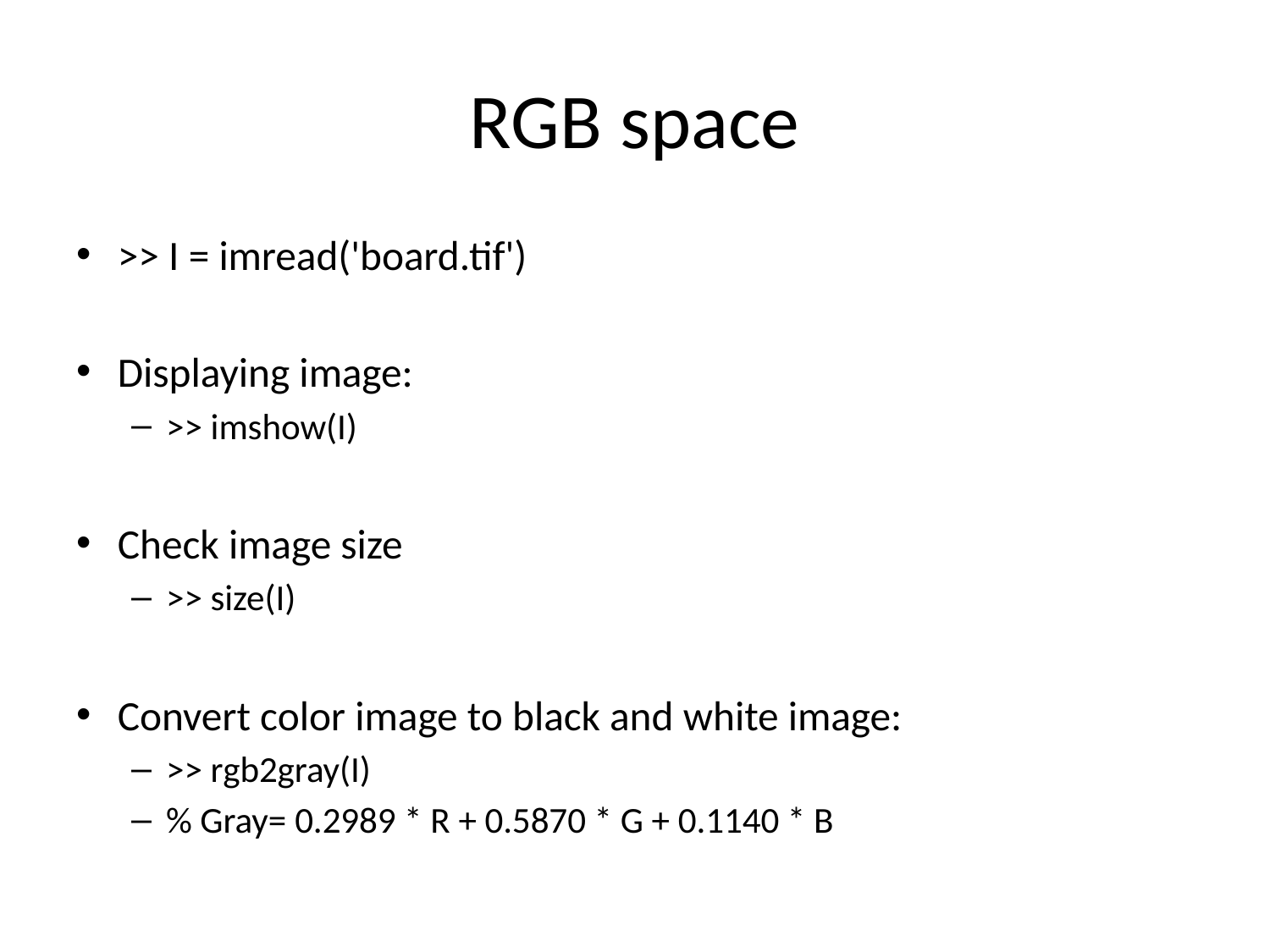

# RGB space
>> I = imread('board.tif')

Displaying image:
>> imshow(I)

Check image size
>> size(I)

Convert color image to black and white image:
>> rgb2gray(I)
% Gray= 0.2989 * R + 0.5870 * G + 0.1140 * B